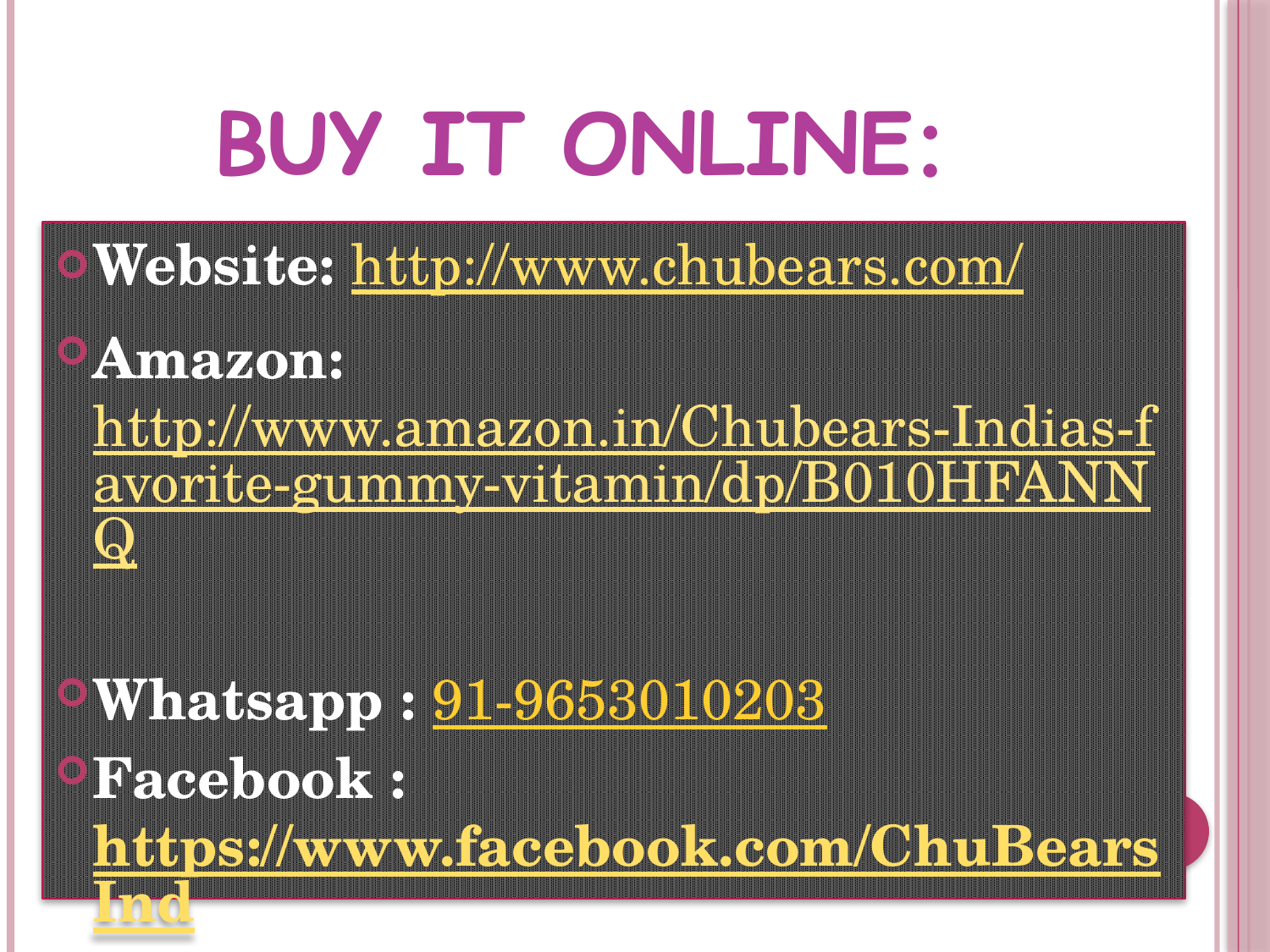

# BUY IT ONLINE:
Website: http://www.chubears.com/
Amazon:  http://www.amazon.in/Chubears-Indias-favorite-gummy-vitamin/dp/B010HFANNQ
Whatsapp : 91-9653010203
Facebook : https://www.facebook.com/ChuBearsInd